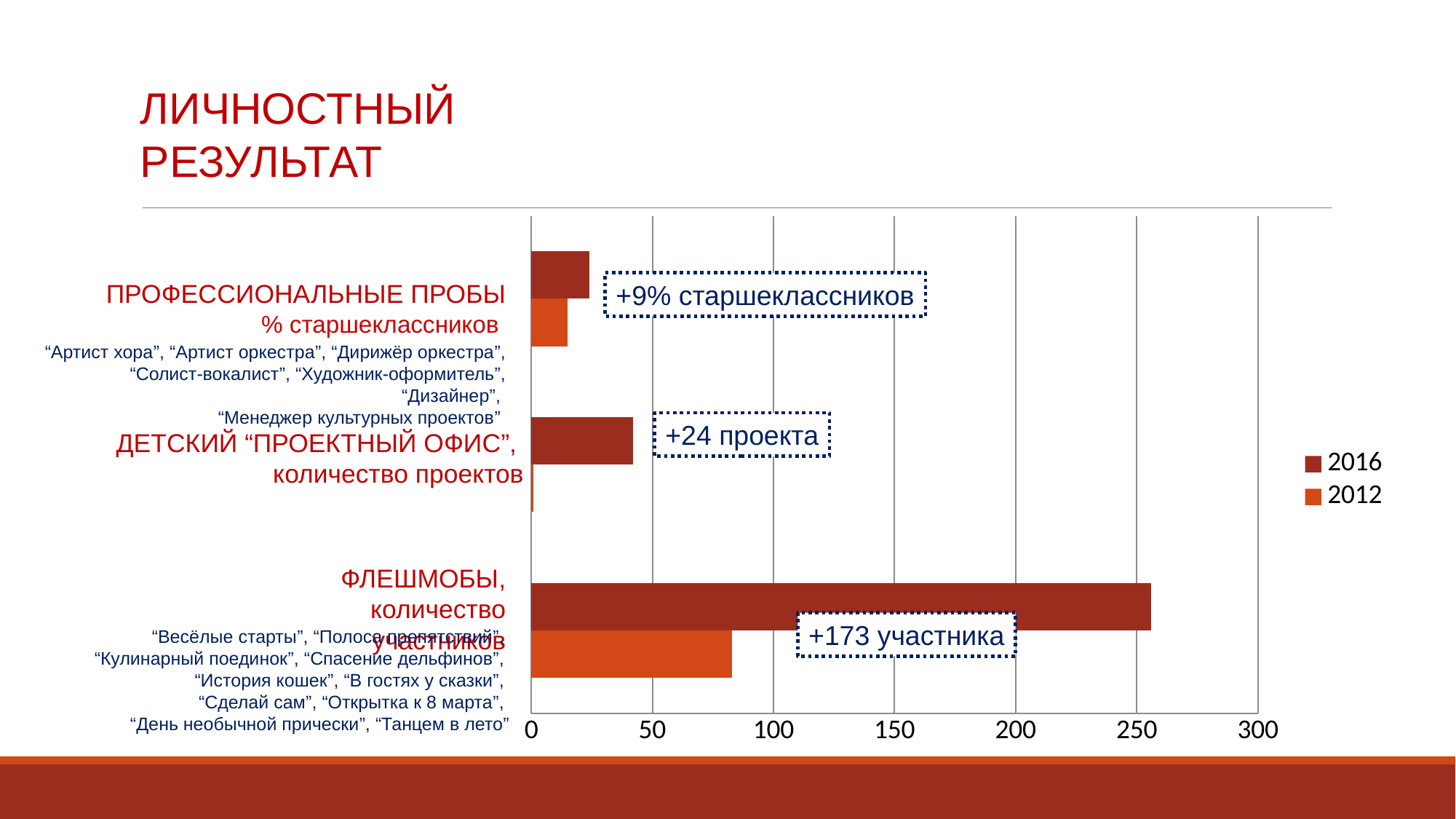

ЛИЧНОСТНЫЙ РЕЗУЛЬТАТ

### Chart

| Category | 2012 | 2016 |
|---|---|---|
| Флешмобы, кол-во участников | 83.0 | 256.0 |
| Детский "проектный офис", кол-во проектов | 1.0 | 42.0 |
| Профессиональные пробы, % старшеклассников | 15.0 | 24.0 |
ПРОФЕССИОНАЛЬНЫЕ ПРОБЫ
% старшеклассников
+9% старшеклассников
“Артист хора”, “Артист оркестра”, “Дирижёр оркестра”,
“Солист-вокалист”, “Художник-оформитель”, “Дизайнер”,
“Менеджер культурных проектов”
+24 проекта
ДЕТСКИЙ “ПРОЕКТНЫЙ ОФИС”,
количество проектов
ФЛЕШМОБЫ,
количество участников

+173 участника
“Весёлые старты”, “Полоса препятствий”,
“Кулинарный поединок”, “Спасение дельфинов”,
“История кошек”, “В гостях у сказки”,
“Сделай сам”, “Открытка к 8 марта”,
“День необычной прически”, “Танцем в лето”